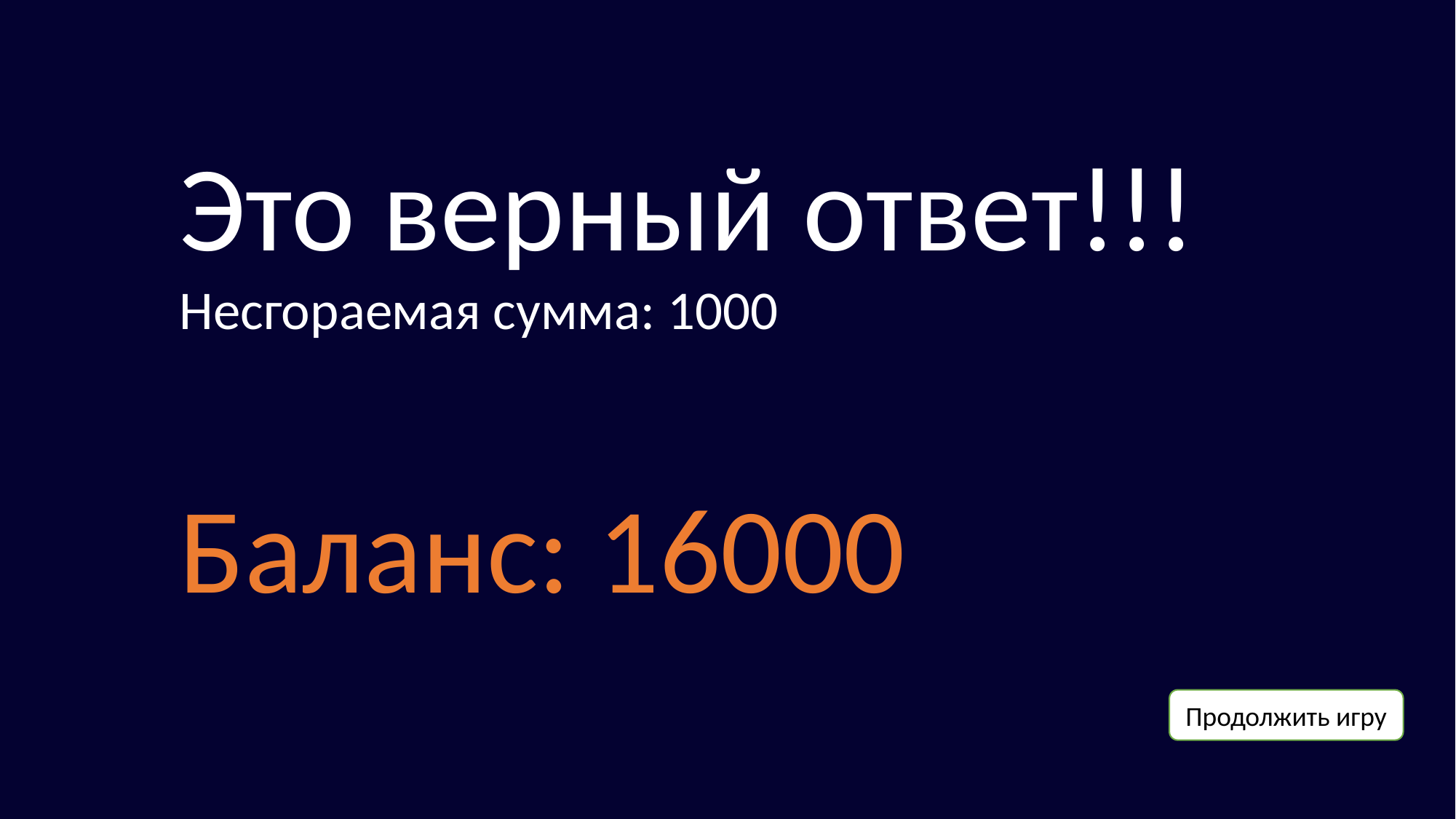

Это верный ответ!!!
Несгораемая сумма: 1000

Баланс: 16000

Продолжить игру